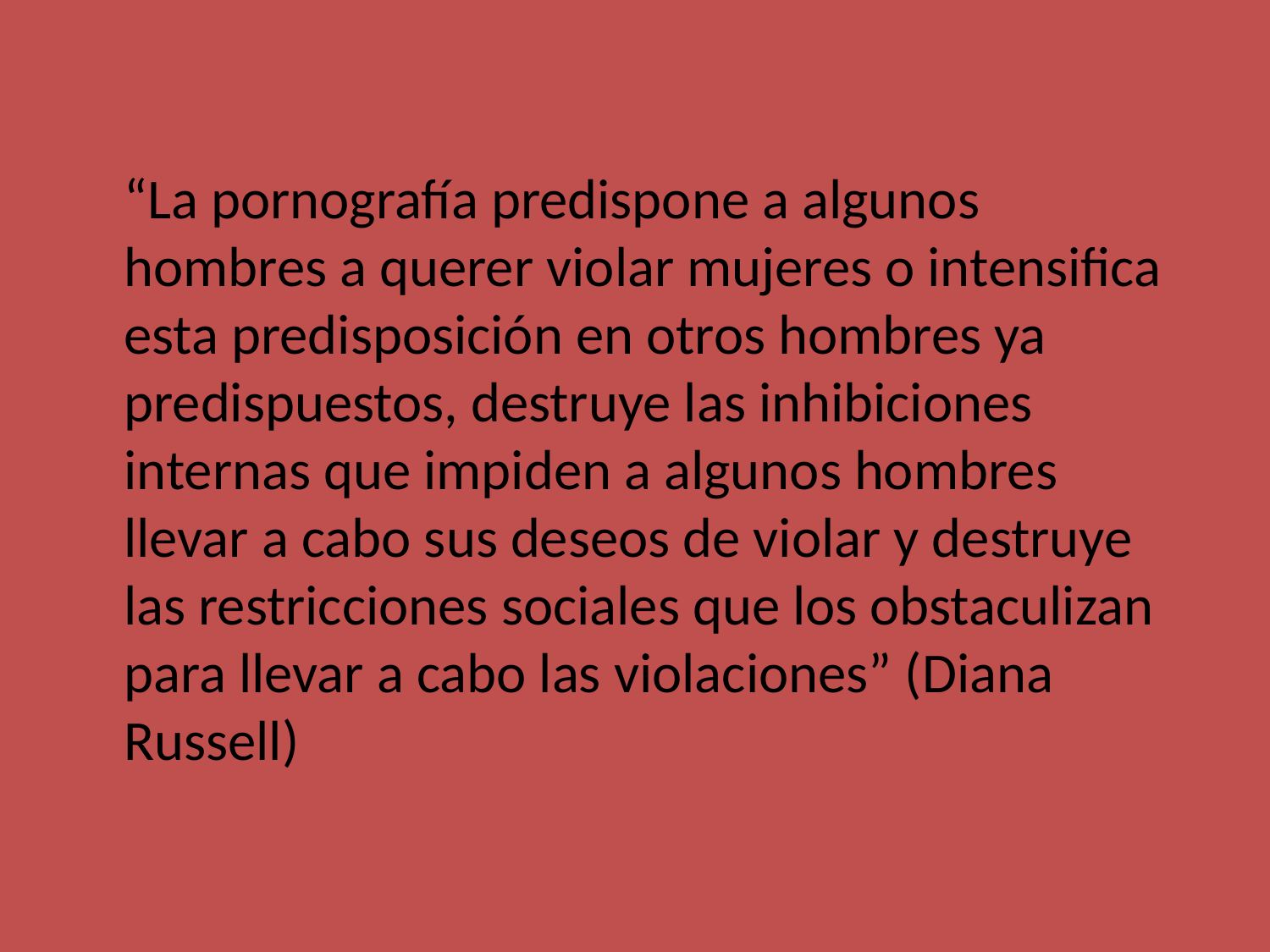

#
	“La pornografía predispone a algunos hombres a querer violar mujeres o intensifica esta predisposición en otros hombres ya predispuestos, destruye las inhibiciones internas que impiden a algunos hombres llevar a cabo sus deseos de violar y destruye las restricciones sociales que los obstaculizan para llevar a cabo las violaciones” (Diana Russell)